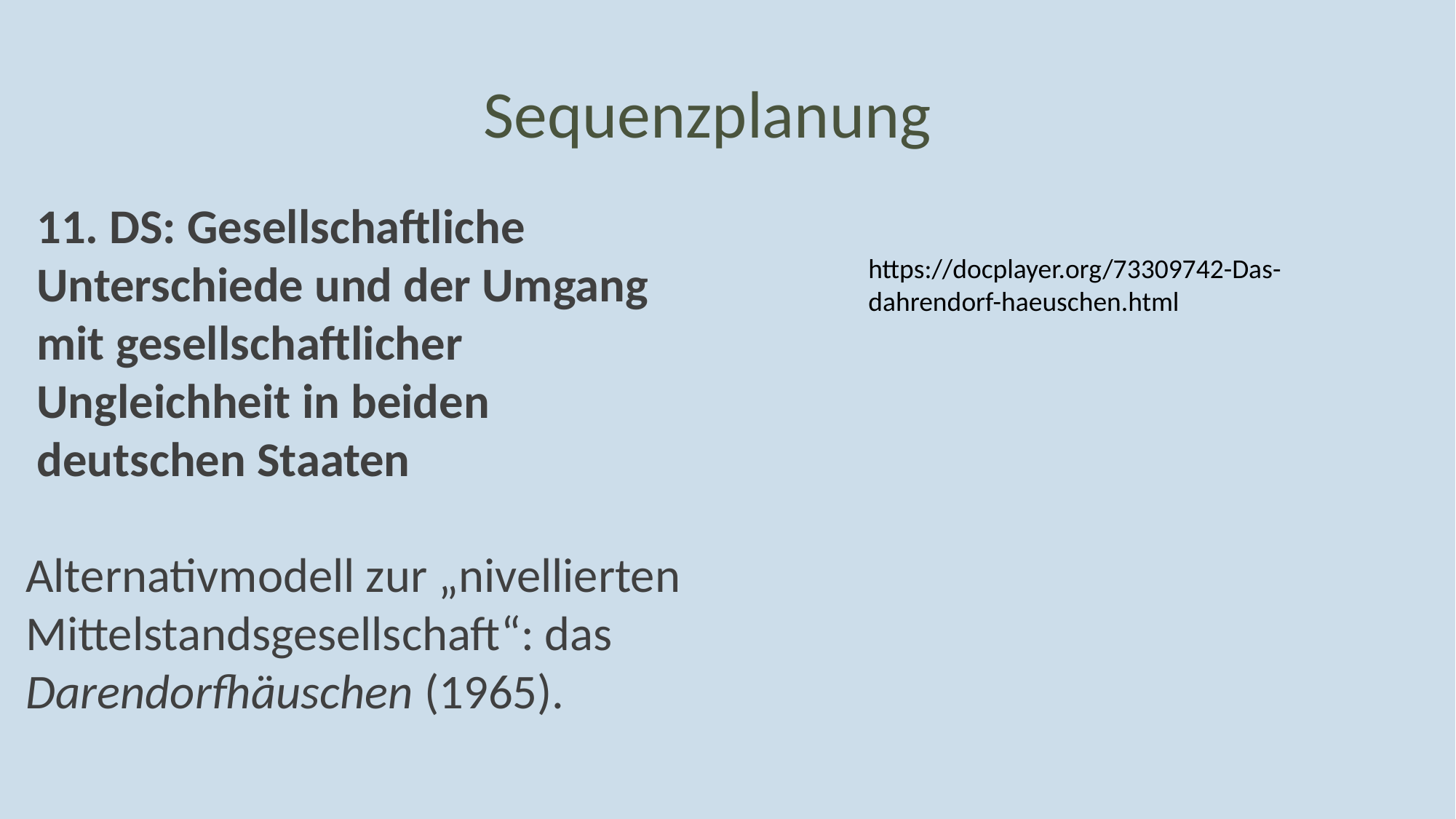

Sequenzplanung
11. DS: Gesellschaftliche Unterschiede und der Umgang mit gesellschaftlicher Ungleichheit in beiden deutschen Staaten

Alternativmodell zur „nivellierten Mittelstandsgesellschaft“: das Darendorfhäuschen (1965).

https://docplayer.org/73309742-Das-dahrendorf-haeuschen.html